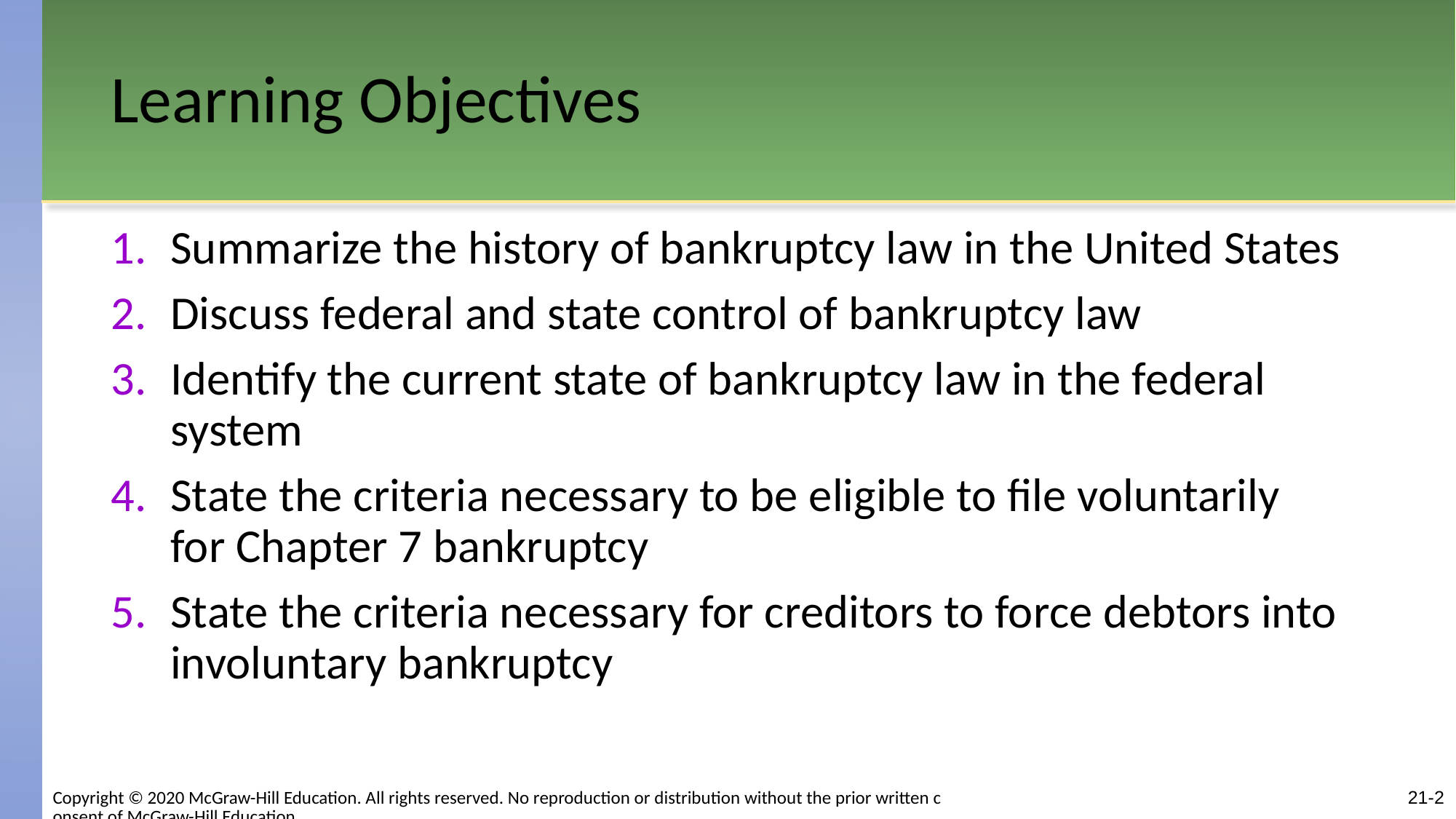

# Learning Objectives
Summarize the history of bankruptcy law in the United States
Discuss federal and state control of bankruptcy law
Identify the current state of bankruptcy law in the federal system
State the criteria necessary to be eligible to file voluntarily for Chapter 7 bankruptcy
State the criteria necessary for creditors to force debtors into involuntary bankruptcy
Copyright © 2020 McGraw-Hill Education. All rights reserved. No reproduction or distribution without the prior written consent of McGraw-Hill Education.
21-2